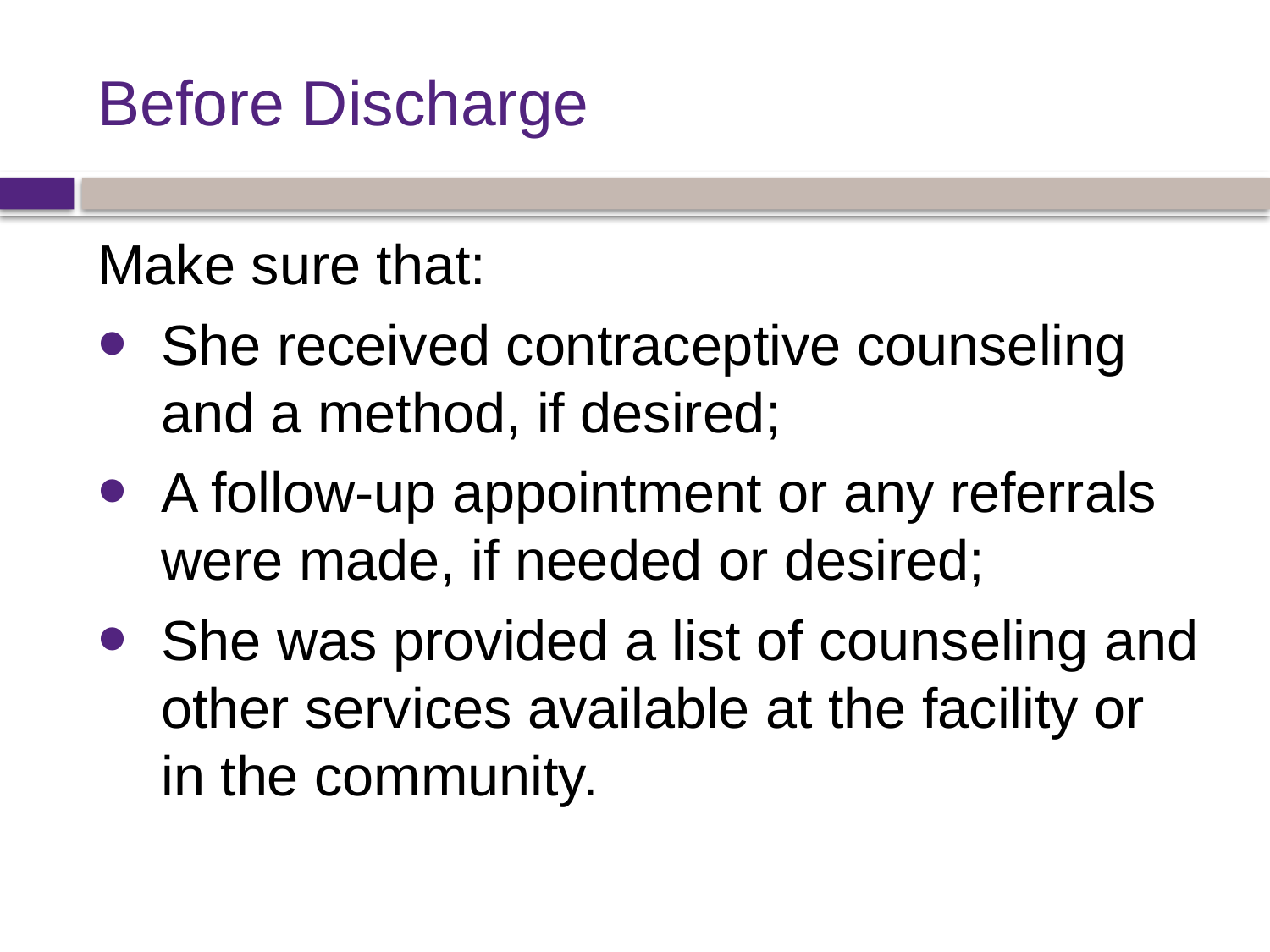

# Before Discharge
Make sure that:
She received contraceptive counseling and a method, if desired;
A follow-up appointment or any referrals were made, if needed or desired;
She was provided a list of counseling and other services available at the facility or in the community.